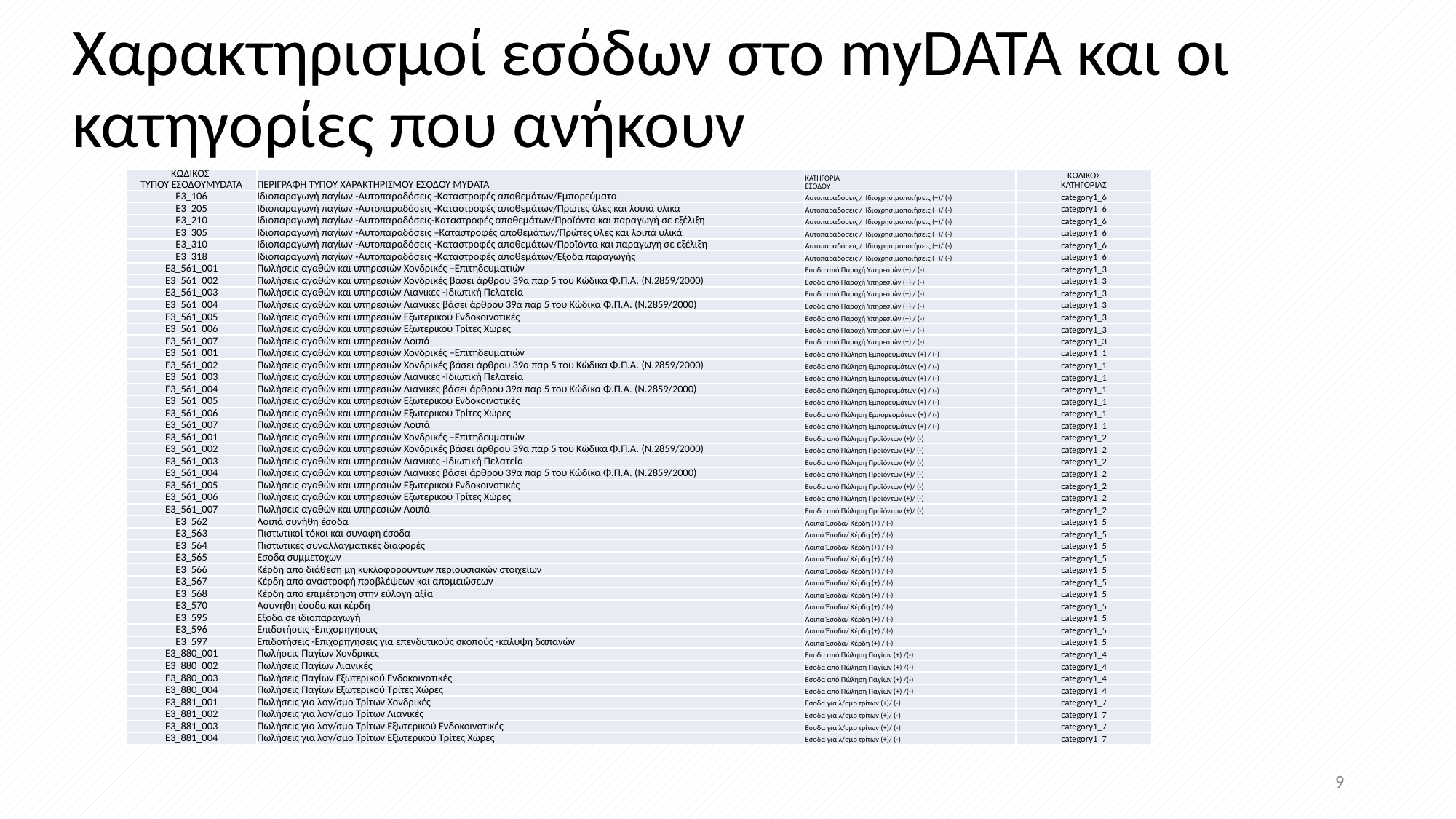

# Χαρακτηρισμοί εσόδων στο myDATA και οι κατηγορίες που ανήκουν
| ΚΩΔΙΚΟΣ ΤΥΠΟΥ ΕΣΟΔΟΥMYDATA | ΠΕΡΙΓΡΑΦΗ ΤΥΠΟΥ ΧΑΡΑΚΤΗΡΙΣΜΟΥ ΕΣΟΔΟΥ MYDATA | ΚΑΤΗΓΟΡΙΑ ΕΣΟΔΟΥ | ΚΩΔΙΚΟΣ ΚΑΤΗΓΟΡΙΑΣ |
| --- | --- | --- | --- |
| E3\_106 | Ιδιοπαραγωγή παγίων -Αυτοπαραδόσεις -Καταστροφές αποθεμάτων/Εμπορεύματα | Αυτοπαραδόσεις / Ιδιοχρησιμοποιήσεις (+)/ (-) | category1\_6 |
| E3\_205 | Ιδιοπαραγωγή παγίων -Αυτοπαραδόσεις -Καταστροφές αποθεμάτων/Πρώτες ύλες και λοιπά υλικά | Αυτοπαραδόσεις / Ιδιοχρησιμοποιήσεις (+)/ (-) | category1\_6 |
| E3\_210 | Ιδιοπαραγωγή παγίων -Αυτοπαραδόσεις-Καταστροφές αποθεμάτων/Προϊόντα και παραγωγή σε εξέλιξη | Αυτοπαραδόσεις / Ιδιοχρησιμοποιήσεις (+)/ (-) | category1\_6 |
| E3\_305 | Ιδιοπαραγωγή παγίων -Αυτοπαραδόσεις –Καταστροφές αποθεμάτων/Πρώτες ύλες και λοιπά υλικά | Αυτοπαραδόσεις / Ιδιοχρησιμοποιήσεις (+)/ (-) | category1\_6 |
| E3\_310 | Ιδιοπαραγωγή παγίων -Αυτοπαραδόσεις -Καταστροφές αποθεμάτων/Προϊόντα και παραγωγή σε εξέλιξη | Αυτοπαραδόσεις / Ιδιοχρησιμοποιήσεις (+)/ (-) | category1\_6 |
| E3\_318 | Ιδιοπαραγωγή παγίων -Αυτοπαραδόσεις -Καταστροφές αποθεμάτων/Έξοδα παραγωγής | Αυτοπαραδόσεις / Ιδιοχρησιμοποιήσεις (+)/ (-) | category1\_6 |
| E3\_561\_001 | Πωλήσεις αγαθών και υπηρεσιών Χονδρικές –Επιτηδευματιών | Έσοδα από Παροχή Υπηρεσιών (+) / (-) | category1\_3 |
| E3\_561\_002 | Πωλήσεις αγαθών και υπηρεσιών Χονδρικές βάσει άρθρου 39α παρ 5 του Κώδικα Φ.Π.Α. (Ν.2859/2000) | Έσοδα από Παροχή Υπηρεσιών (+) / (-) | category1\_3 |
| E3\_561\_003 | Πωλήσεις αγαθών και υπηρεσιών Λιανικές -Ιδιωτική Πελατεία | Έσοδα από Παροχή Υπηρεσιών (+) / (-) | category1\_3 |
| E3\_561\_004 | Πωλήσεις αγαθών και υπηρεσιών Λιανικές βάσει άρθρου 39α παρ 5 του Κώδικα Φ.Π.Α. (Ν.2859/2000) | Έσοδα από Παροχή Υπηρεσιών (+) / (-) | category1\_3 |
| E3\_561\_005 | Πωλήσεις αγαθών και υπηρεσιών Εξωτερικού Ενδοκοινοτικές | Έσοδα από Παροχή Υπηρεσιών (+) / (-) | category1\_3 |
| E3\_561\_006 | Πωλήσεις αγαθών και υπηρεσιών Εξωτερικού Τρίτες Χώρες | Έσοδα από Παροχή Υπηρεσιών (+) / (-) | category1\_3 |
| E3\_561\_007 | Πωλήσεις αγαθών και υπηρεσιών Λοιπά | Έσοδα από Παροχή Υπηρεσιών (+) / (-) | category1\_3 |
| E3\_561\_001 | Πωλήσεις αγαθών και υπηρεσιών Χονδρικές –Επιτηδευματιών | Έσοδα από Πώληση Εμπορευμάτων (+) / (-) | category1\_1 |
| E3\_561\_002 | Πωλήσεις αγαθών και υπηρεσιών Χονδρικές βάσει άρθρου 39α παρ 5 του Κώδικα Φ.Π.Α. (Ν.2859/2000) | Έσοδα από Πώληση Εμπορευμάτων (+) / (-) | category1\_1 |
| E3\_561\_003 | Πωλήσεις αγαθών και υπηρεσιών Λιανικές -Ιδιωτική Πελατεία | Έσοδα από Πώληση Εμπορευμάτων (+) / (-) | category1\_1 |
| E3\_561\_004 | Πωλήσεις αγαθών και υπηρεσιών Λιανικές βάσει άρθρου 39α παρ 5 του Κώδικα Φ.Π.Α. (Ν.2859/2000) | Έσοδα από Πώληση Εμπορευμάτων (+) / (-) | category1\_1 |
| E3\_561\_005 | Πωλήσεις αγαθών και υπηρεσιών Εξωτερικού Ενδοκοινοτικές | Έσοδα από Πώληση Εμπορευμάτων (+) / (-) | category1\_1 |
| E3\_561\_006 | Πωλήσεις αγαθών και υπηρεσιών Εξωτερικού Τρίτες Χώρες | Έσοδα από Πώληση Εμπορευμάτων (+) / (-) | category1\_1 |
| E3\_561\_007 | Πωλήσεις αγαθών και υπηρεσιών Λοιπά | Έσοδα από Πώληση Εμπορευμάτων (+) / (-) | category1\_1 |
| E3\_561\_001 | Πωλήσεις αγαθών και υπηρεσιών Χονδρικές –Επιτηδευματιών | Έσοδα από Πώληση Προϊόντων (+)/ (-) | category1\_2 |
| E3\_561\_002 | Πωλήσεις αγαθών και υπηρεσιών Χονδρικές βάσει άρθρου 39α παρ 5 του Κώδικα Φ.Π.Α. (Ν.2859/2000) | Έσοδα από Πώληση Προϊόντων (+)/ (-) | category1\_2 |
| E3\_561\_003 | Πωλήσεις αγαθών και υπηρεσιών Λιανικές -Ιδιωτική Πελατεία | Έσοδα από Πώληση Προϊόντων (+)/ (-) | category1\_2 |
| E3\_561\_004 | Πωλήσεις αγαθών και υπηρεσιών Λιανικές βάσει άρθρου 39α παρ 5 του Κώδικα Φ.Π.Α. (Ν.2859/2000) | Έσοδα από Πώληση Προϊόντων (+)/ (-) | category1\_2 |
| E3\_561\_005 | Πωλήσεις αγαθών και υπηρεσιών Εξωτερικού Ενδοκοινοτικές | Έσοδα από Πώληση Προϊόντων (+)/ (-) | category1\_2 |
| E3\_561\_006 | Πωλήσεις αγαθών και υπηρεσιών Εξωτερικού Τρίτες Χώρες | Έσοδα από Πώληση Προϊόντων (+)/ (-) | category1\_2 |
| E3\_561\_007 | Πωλήσεις αγαθών και υπηρεσιών Λοιπά | Έσοδα από Πώληση Προϊόντων (+)/ (-) | category1\_2 |
| E3\_562 | Λοιπά συνήθη έσοδα | Λοιπά Έσοδα/ Κέρδη (+) / (-) | category1\_5 |
| E3\_563 | Πιστωτικοί τόκοι και συναφή έσοδα | Λοιπά Έσοδα/ Κέρδη (+) / (-) | category1\_5 |
| E3\_564 | Πιστωτικές συναλλαγματικές διαφορές | Λοιπά Έσοδα/ Κέρδη (+) / (-) | category1\_5 |
| E3\_565 | Έσοδα συμμετοχών | Λοιπά Έσοδα/ Κέρδη (+) / (-) | category1\_5 |
| E3\_566 | Κέρδη από διάθεση μη κυκλοφορούντων περιουσιακών στοιχείων | Λοιπά Έσοδα/ Κέρδη (+) / (-) | category1\_5 |
| E3\_567 | Κέρδη από αναστροφή προβλέψεων και απομειώσεων | Λοιπά Έσοδα/ Κέρδη (+) / (-) | category1\_5 |
| E3\_568 | Κέρδη από επιμέτρηση στην εύλογη αξία | Λοιπά Έσοδα/ Κέρδη (+) / (-) | category1\_5 |
| E3\_570 | Ασυνήθη έσοδα και κέρδη | Λοιπά Έσοδα/ Κέρδη (+) / (-) | category1\_5 |
| E3\_595 | Έξοδα σε ιδιοπαραγωγή | Λοιπά Έσοδα/ Κέρδη (+) / (-) | category1\_5 |
| E3\_596 | Επιδοτήσεις -Επιχορηγήσεις | Λοιπά Έσοδα/ Κέρδη (+) / (-) | category1\_5 |
| E3\_597 | Επιδοτήσεις -Επιχορηγήσεις για επενδυτικούς σκοπούς -κάλυψη δαπανών | Λοιπά Έσοδα/ Κέρδη (+) / (-) | category1\_5 |
| E3\_880\_001 | Πωλήσεις Παγίων Χονδρικές | Έσοδα από Πώληση Παγίων (+) /(-) | category1\_4 |
| E3\_880\_002 | Πωλήσεις Παγίων Λιανικές | Έσοδα από Πώληση Παγίων (+) /(-) | category1\_4 |
| E3\_880\_003 | Πωλήσεις Παγίων Εξωτερικού Ενδοκοινοτικές | Έσοδα από Πώληση Παγίων (+) /(-) | category1\_4 |
| E3\_880\_004 | Πωλήσεις Παγίων Εξωτερικού Τρίτες Χώρες | Έσοδα από Πώληση Παγίων (+) /(-) | category1\_4 |
| E3\_881\_001 | Πωλήσεις για λογ/σμο Τρίτων Χονδρικές | Έσοδα για λ/σμο τρίτων (+)/ (-) | category1\_7 |
| E3\_881\_002 | Πωλήσεις για λογ/σμο Τρίτων Λιανικές | Έσοδα για λ/σμο τρίτων (+)/ (-) | category1\_7 |
| E3\_881\_003 | Πωλήσεις για λογ/σμο Τρίτων Εξωτερικού Ενδοκοινοτικές | Έσοδα για λ/σμο τρίτων (+)/ (-) | category1\_7 |
| E3\_881\_004 | Πωλήσεις για λογ/σμο Τρίτων Εξωτερικού Τρίτες Χώρες | Έσοδα για λ/σμο τρίτων (+)/ (-) | category1\_7 |
9